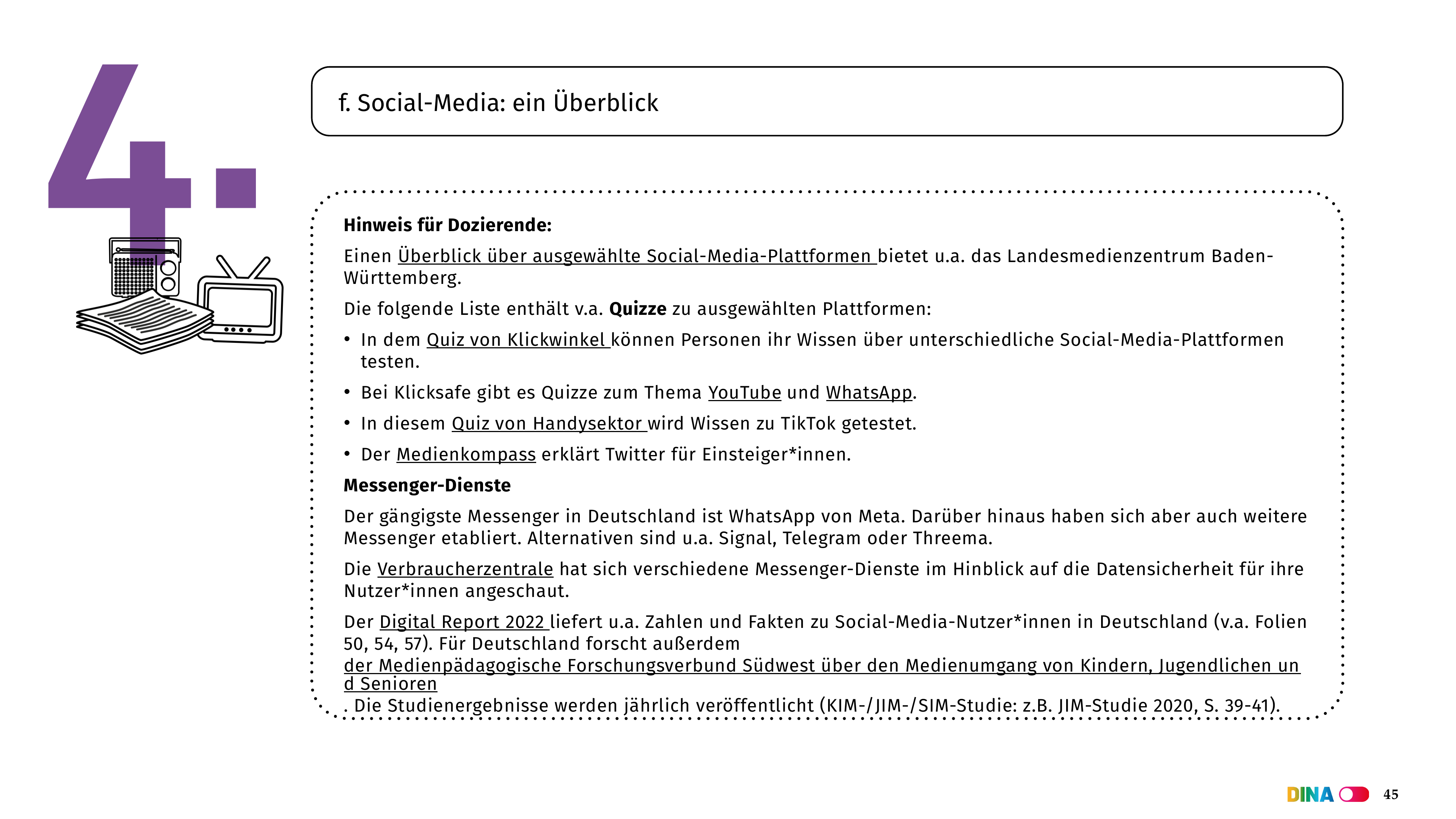

f. Social-Media: ein Überblick
Hinweis für Dozierende:
Einen Überblick über ausgewählte Social-Media-Plattformen bietet u.a. das Landesmedienzentrum Baden-Württemberg.
Die folgende Liste enthält v.a. Quizze zu ausgewählten Plattformen:
In dem Quiz von Klickwinkel können Personen ihr Wissen über unterschiedliche Social-Media-Plattformen testen.
Bei Klicksafe gibt es Quizze zum Thema YouTube und WhatsApp.
In diesem Quiz von Handysektor wird Wissen zu TikTok getestet.
Der Medienkompass erklärt Twitter für Einsteiger*innen.
Messenger-Dienste
Der gängigste Messenger in Deutschland ist WhatsApp von Meta. Darüber hinaus haben sich aber auch weitere Messenger etabliert. Alternativen sind u.a. Signal, Telegram oder Threema.
Die Verbraucherzentrale hat sich verschiedene Messenger-Dienste im Hinblick auf die Datensicherheit für ihre Nutzer*innen angeschaut.
Der Digital Report 2022 liefert u.a. Zahlen und Fakten zu Social-Media-Nutzer*innen in Deutschland (v.a. Folien 50, 54, 57). Für Deutschland forscht außerdem der Medienpädagogische Forschungsverbund Südwest über den Medienumgang von Kindern, Jugendlichen und Senioren. Die Studienergebnisse werden jährlich veröffentlicht (KIM-/JIM-/SIM-Studie: z.B. JIM-Studie 2020, S. 39-41).
45